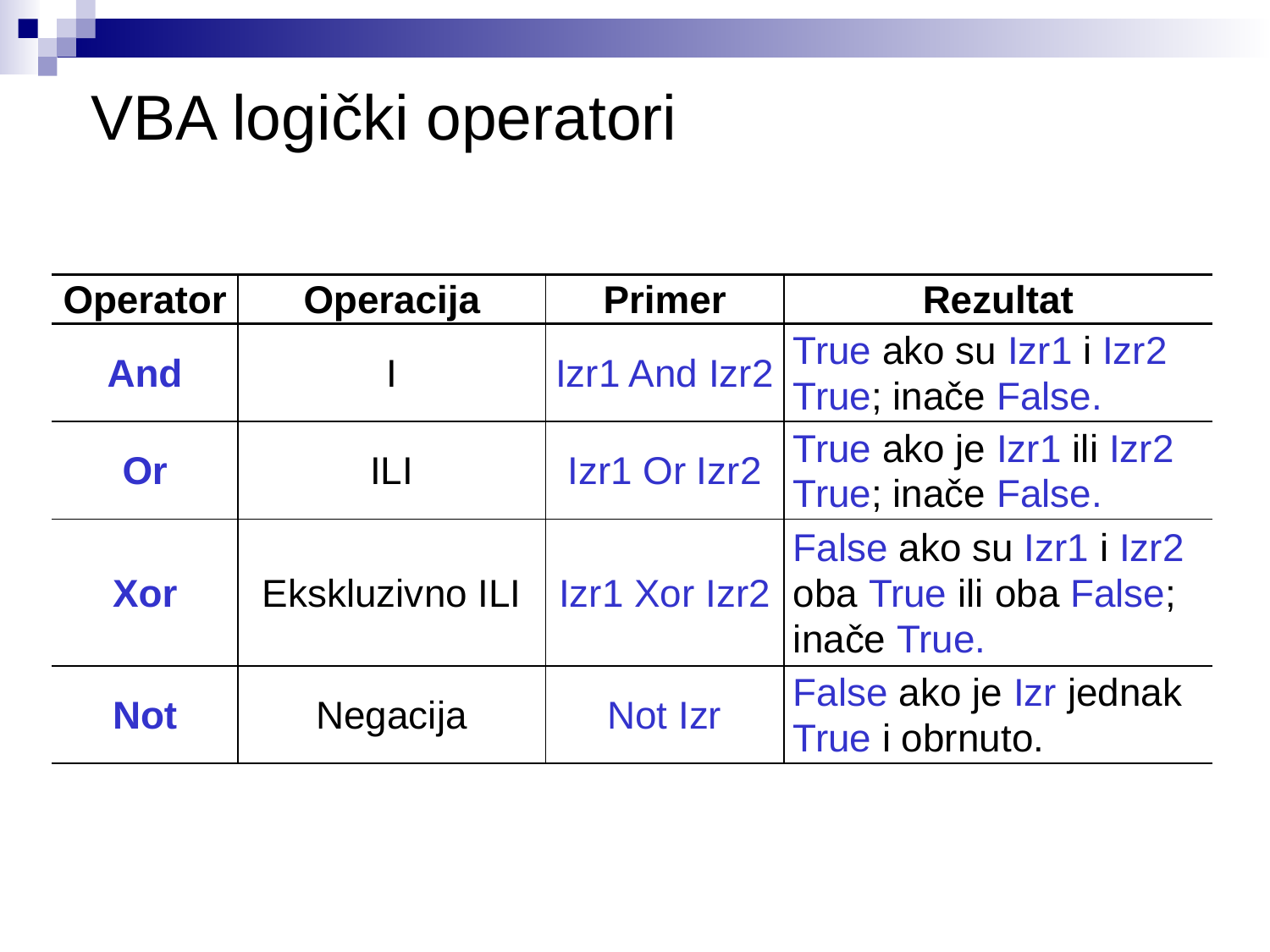

# VBA logički operatori
| Operator | Operacija | Primer | Rezultat |
| --- | --- | --- | --- |
| And | I | Izr1 And Izr2 | True ako su Izr1 i Izr2 True; inače False. |
| Or | ILI | Izr1 Or Izr2 | True ako je Izr1 ili Izr2 True; inače False. |
| Xor | Ekskluzivno ILI | Izr1 Xor Izr2 | False ako su Izr1 i Izr2 oba True ili oba False; inače True. |
| Not | Negacija | Not Izr | False ako je Izr jednak True i obrnuto. |